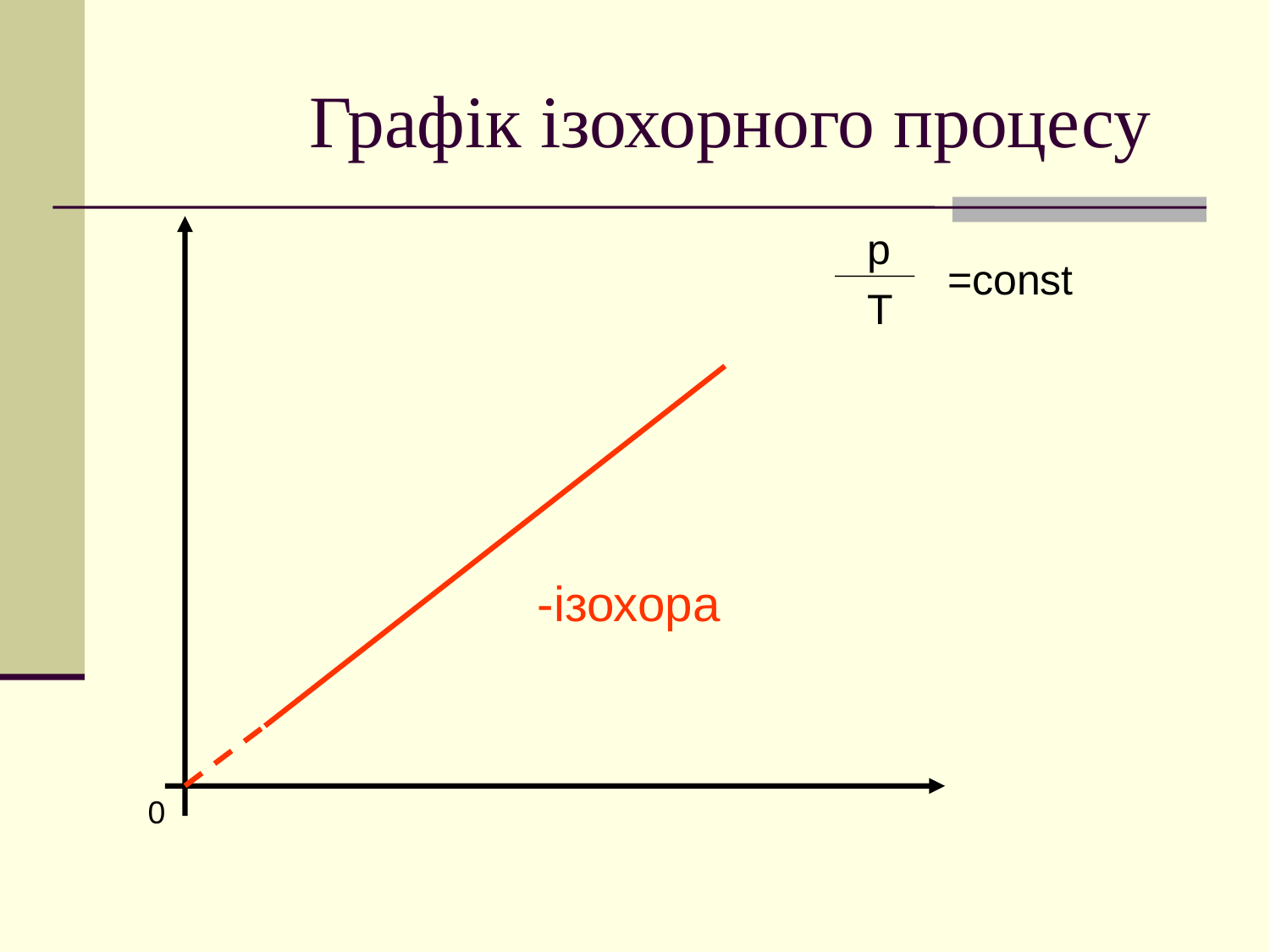

Графік ізохорного процесу

p
=const

Т

-ізохора

0